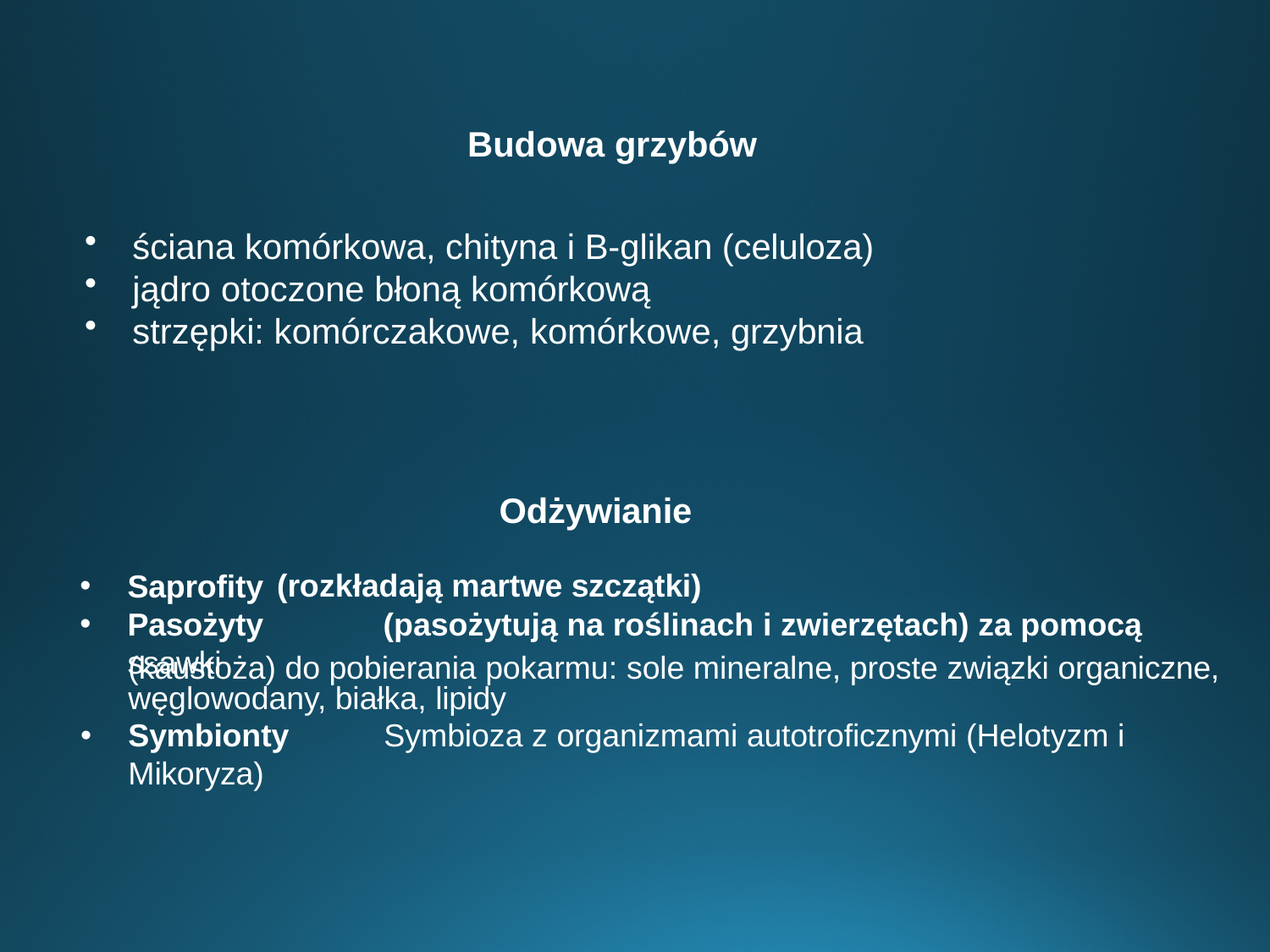

# Budowa grzybów
ściana komórkowa, chityna i B-glikan (celuloza)
jądro otoczone błoną komórkową
strzępki: komórczakowe, komórkowe, grzybnia
Odżywianie
(rozkładają martwe szczątki)
Saprofity
Pasożyty	(pasożytują na roślinach i zwierzętach) za pomocą ssawki
(kaustoża) do pobierania pokarmu: sole mineralne, proste związki organiczne, węglowodany, białka, lipidy
Symbionty	Symbioza z organizmami autotroficznymi (Helotyzm i Mikoryza)